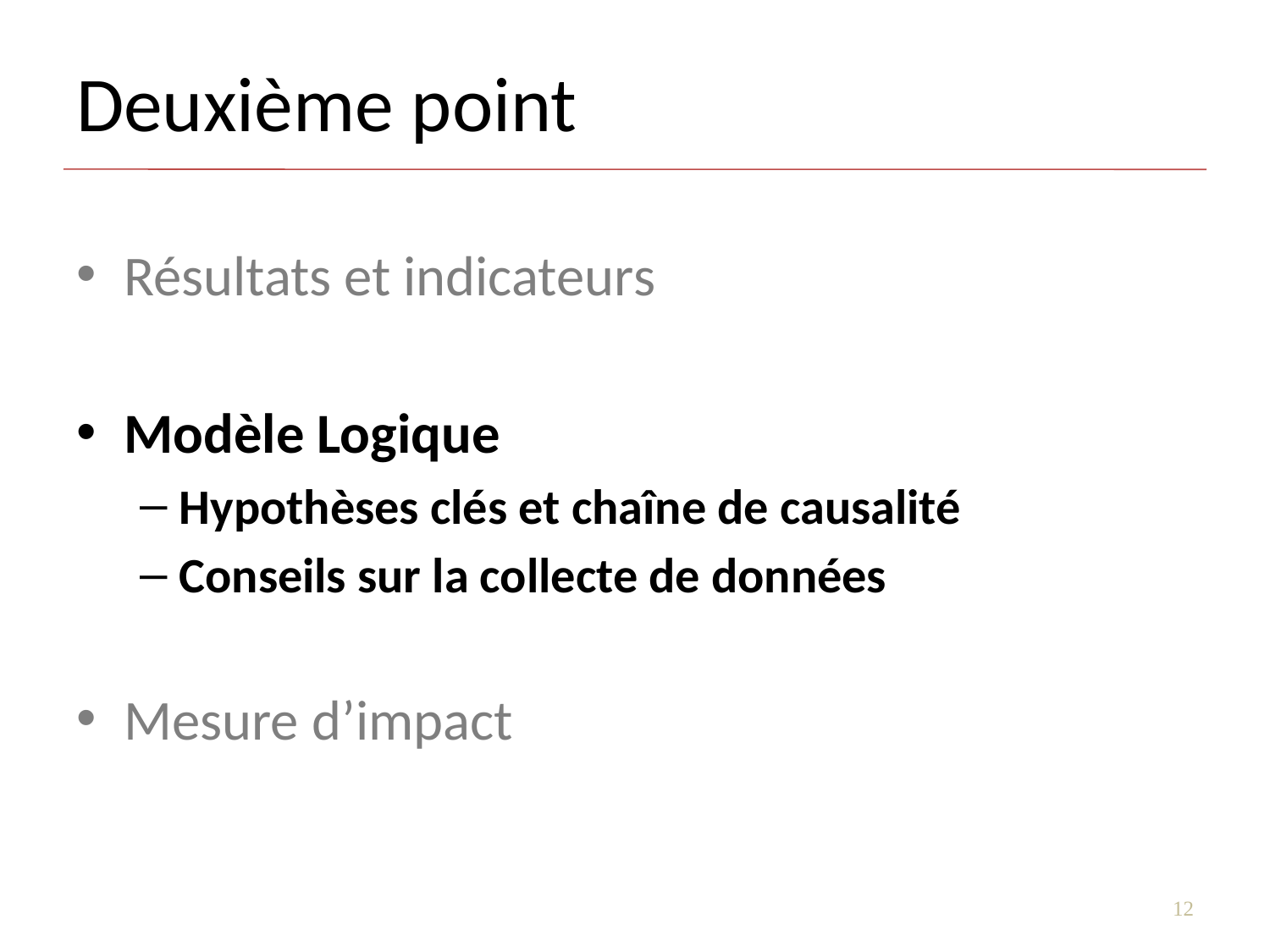

# Deuxième point
Résultats et indicateurs

Modèle Logique
Hypothèses clés et chaîne de causalité
Conseils sur la collecte de données

Mesure d’impact

12